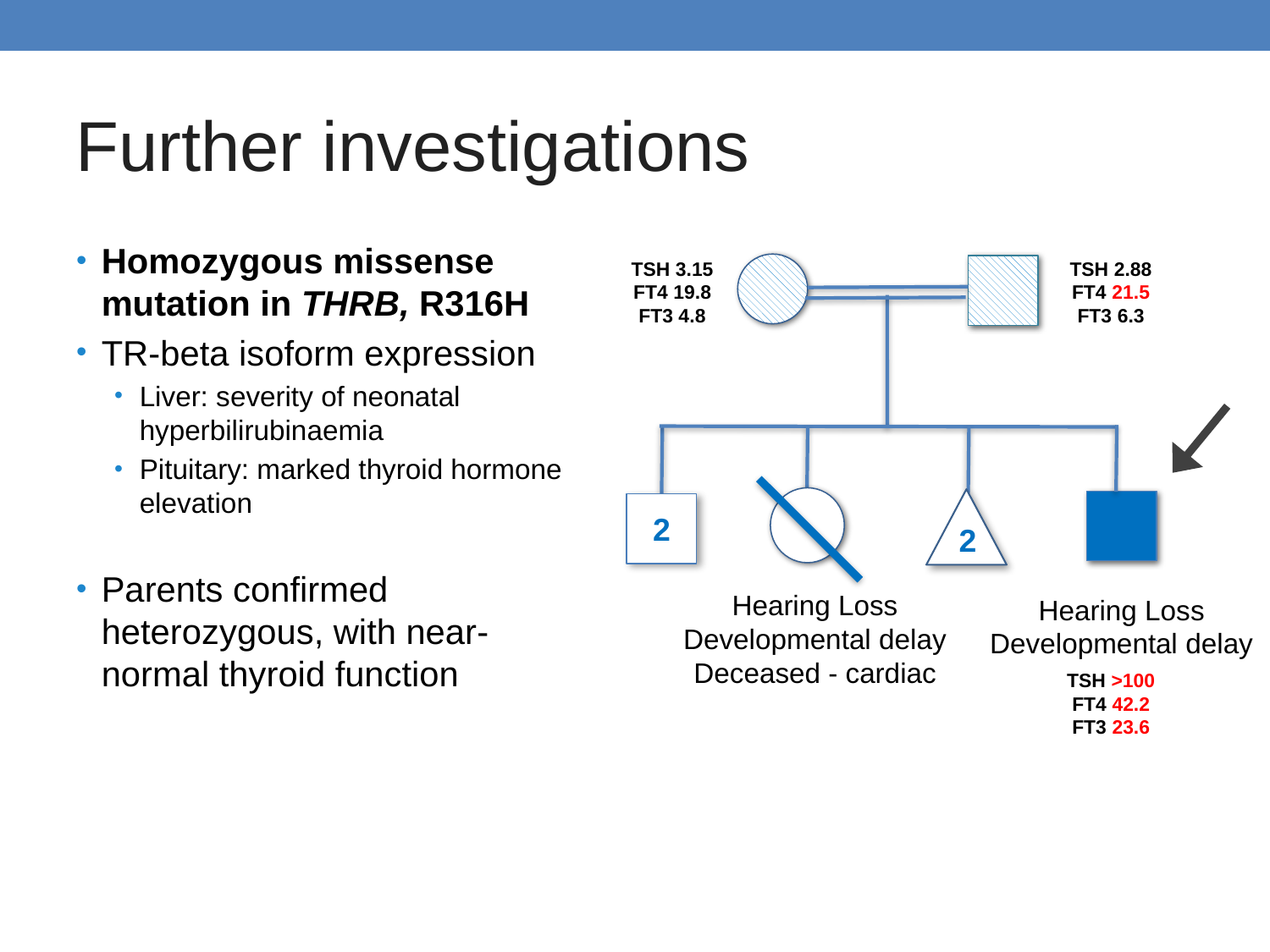

Further investigations
Homozygous missense mutation in THRB, R316H
TR-beta isoform expression
Liver: severity of neonatal hyperbilirubinaemia
Pituitary: marked thyroid hormone elevation

Parents confirmed heterozygous, with near-normal thyroid function

TSH 3.15
FT4 19.8
FT3 4.8
TSH 2.88
FT4 21.5
FT3 6.3

2
2
Hearing Loss
Developmental delay
Deceased - cardiac

Hearing Loss
Developmental delay
TSH >100
FT4 42.2
FT3 23.6